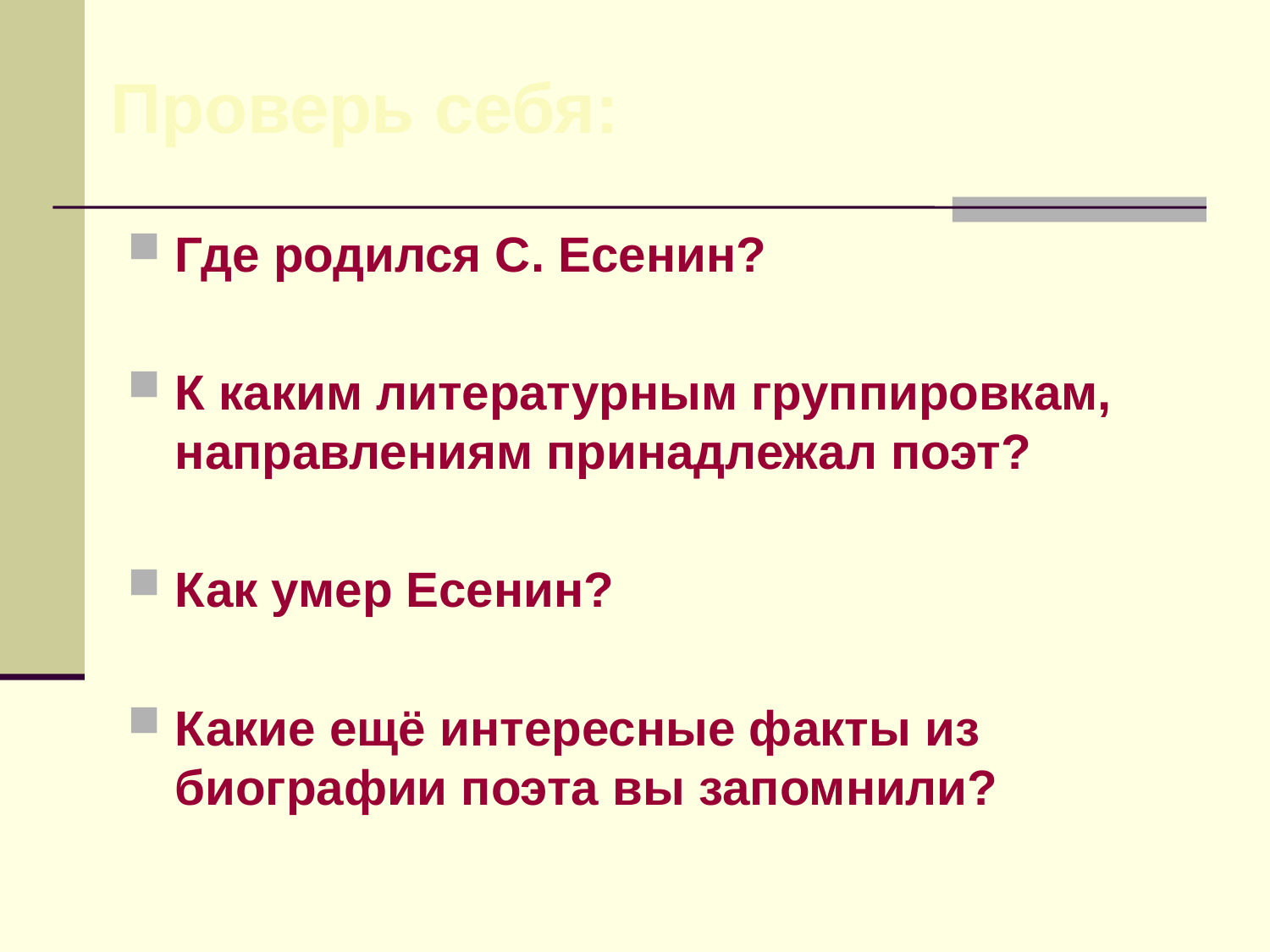

Проверь себя:
Где родился С. Есенин?

К каким литературным группировкам, направлениям принадлежал поэт?

Как умер Есенин?

Какие ещё интересные факты из биографии поэта вы запомнили?